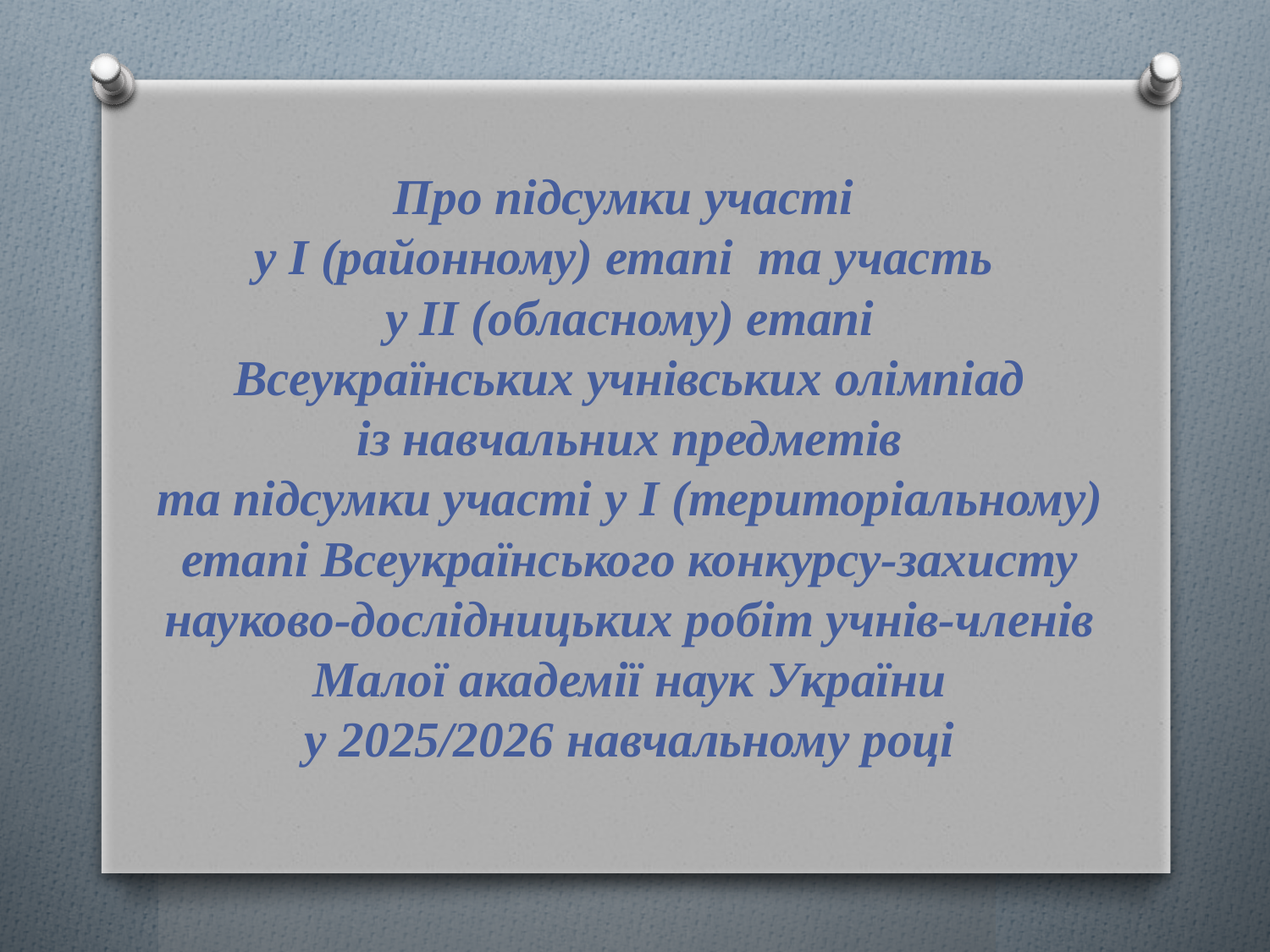

Про підсумки участі
у І (районному) етапі  та участь
у ІІ (обласному) етапі
Всеукраїнських учнівських олімпіад
 із навчальних предметів
та підсумки участі у І (територіальному) етапі Всеукраїнського конкурсу-захисту науково-дослідницьких робіт учнів-членів Малої академії наук України
у 2025/2026 навчальному році